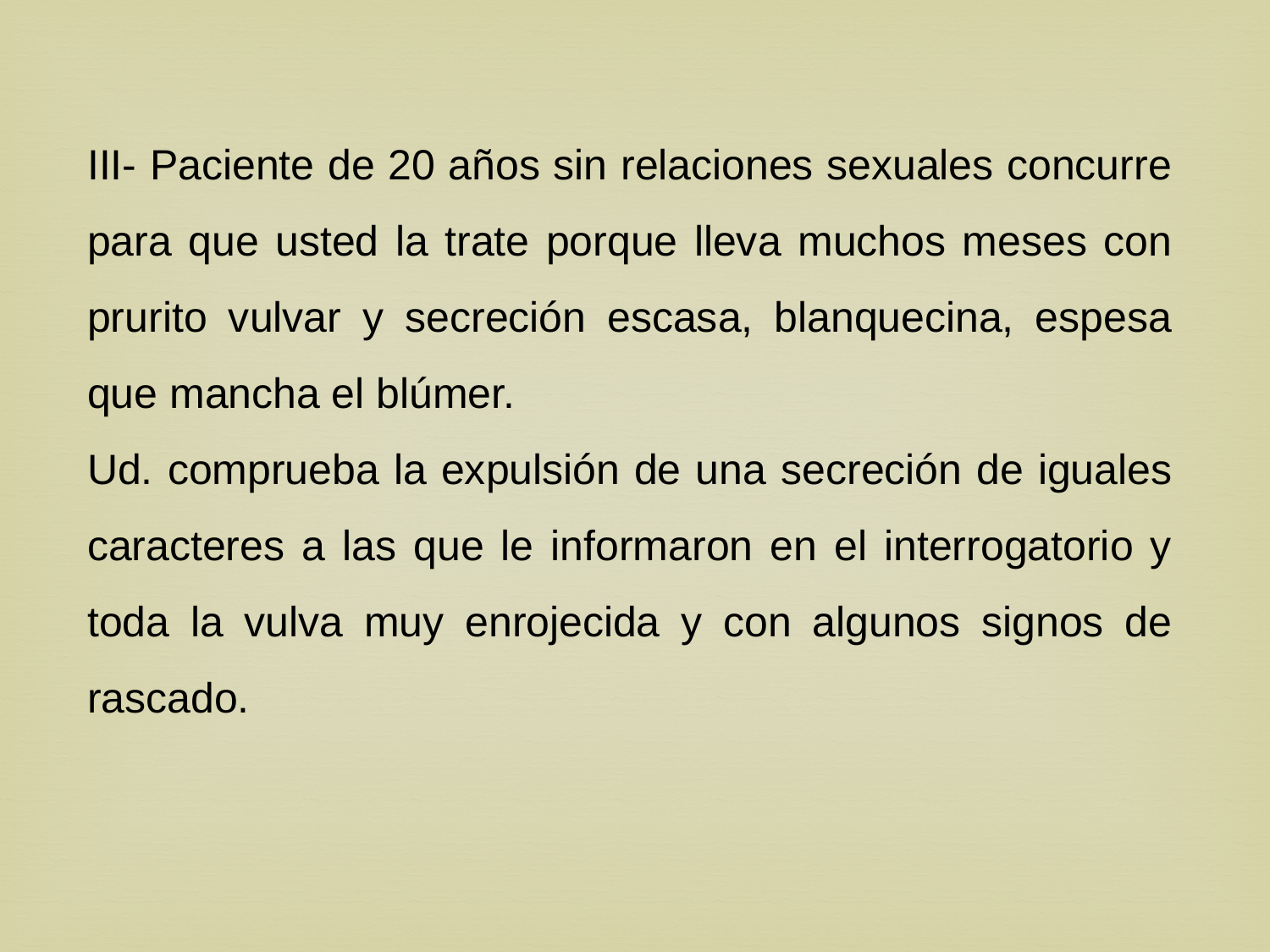

III- Paciente de 20 años sin relaciones sexuales concurre para que usted la trate porque lleva muchos meses con prurito vulvar y secreción escasa, blanquecina, espesa que mancha el blúmer.
Ud. comprueba la expulsión de una secreción de iguales caracteres a las que le informaron en el interrogatorio y toda la vulva muy enrojecida y con algunos signos de rascado.